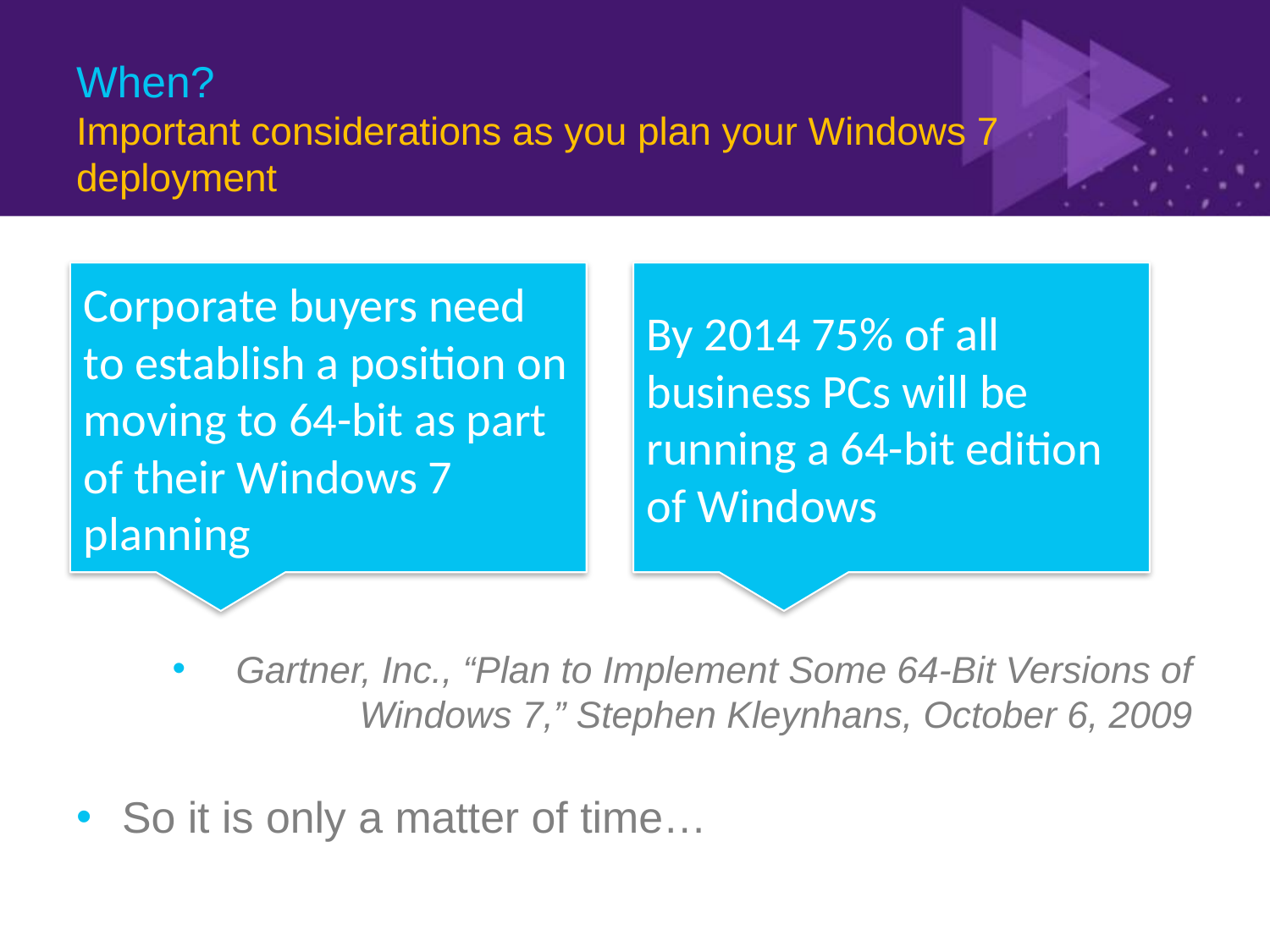

# When? Important considerations as you plan your Windows 7 deployment
By 2014 75% of all business PCs will be running a 64-bit edition of Windows
Corporate buyers need to establish a position on moving to 64-bit as part of their Windows 7 planning

Gartner, Inc., “Plan to Implement Some 64-Bit Versions of Windows 7,” Stephen Kleynhans, October 6, 2009
So it is only a matter of time…